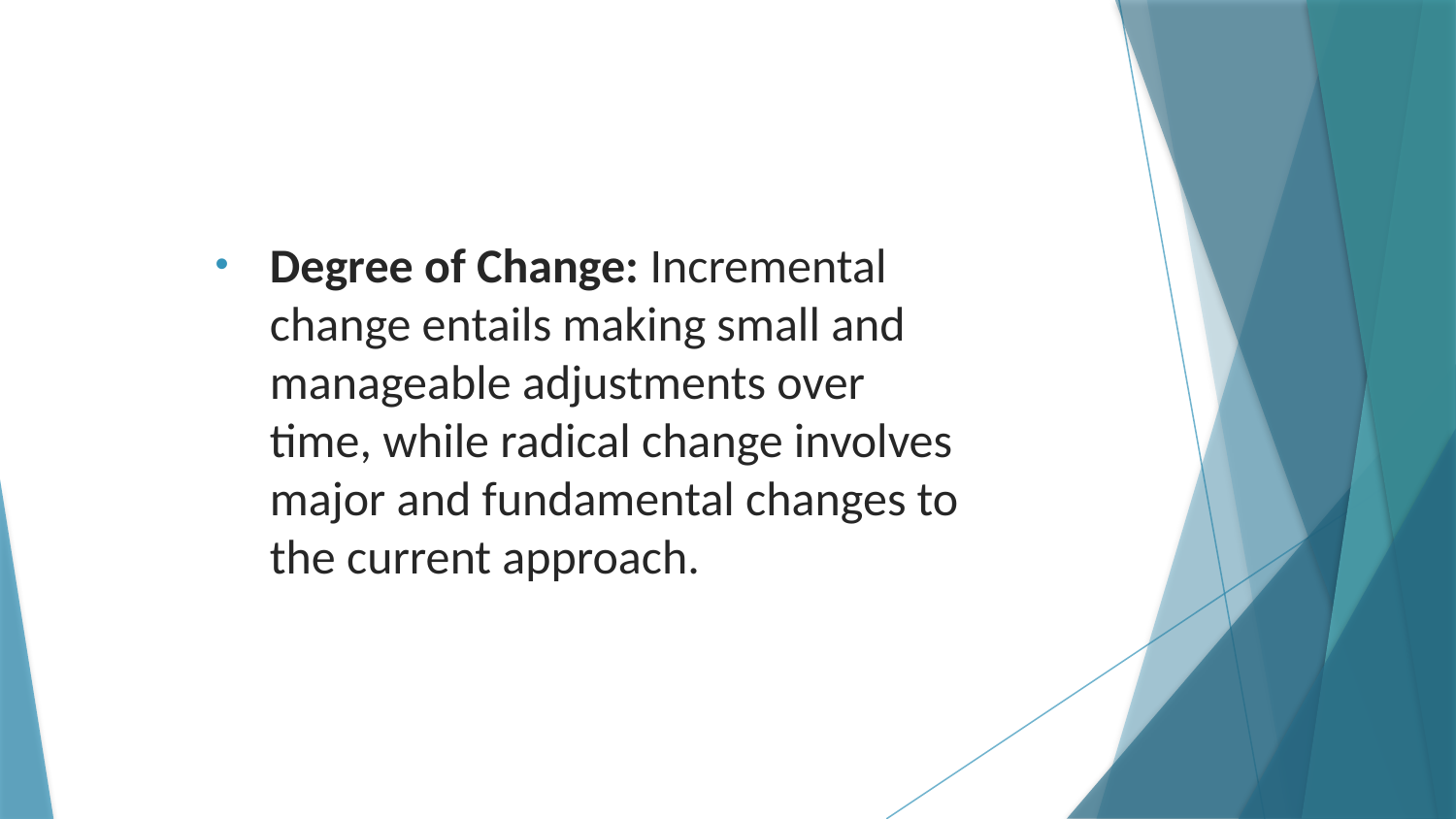

Degree of Change: Incremental change entails making small and manageable adjustments over time, while radical change involves major and fundamental changes to the current approach.